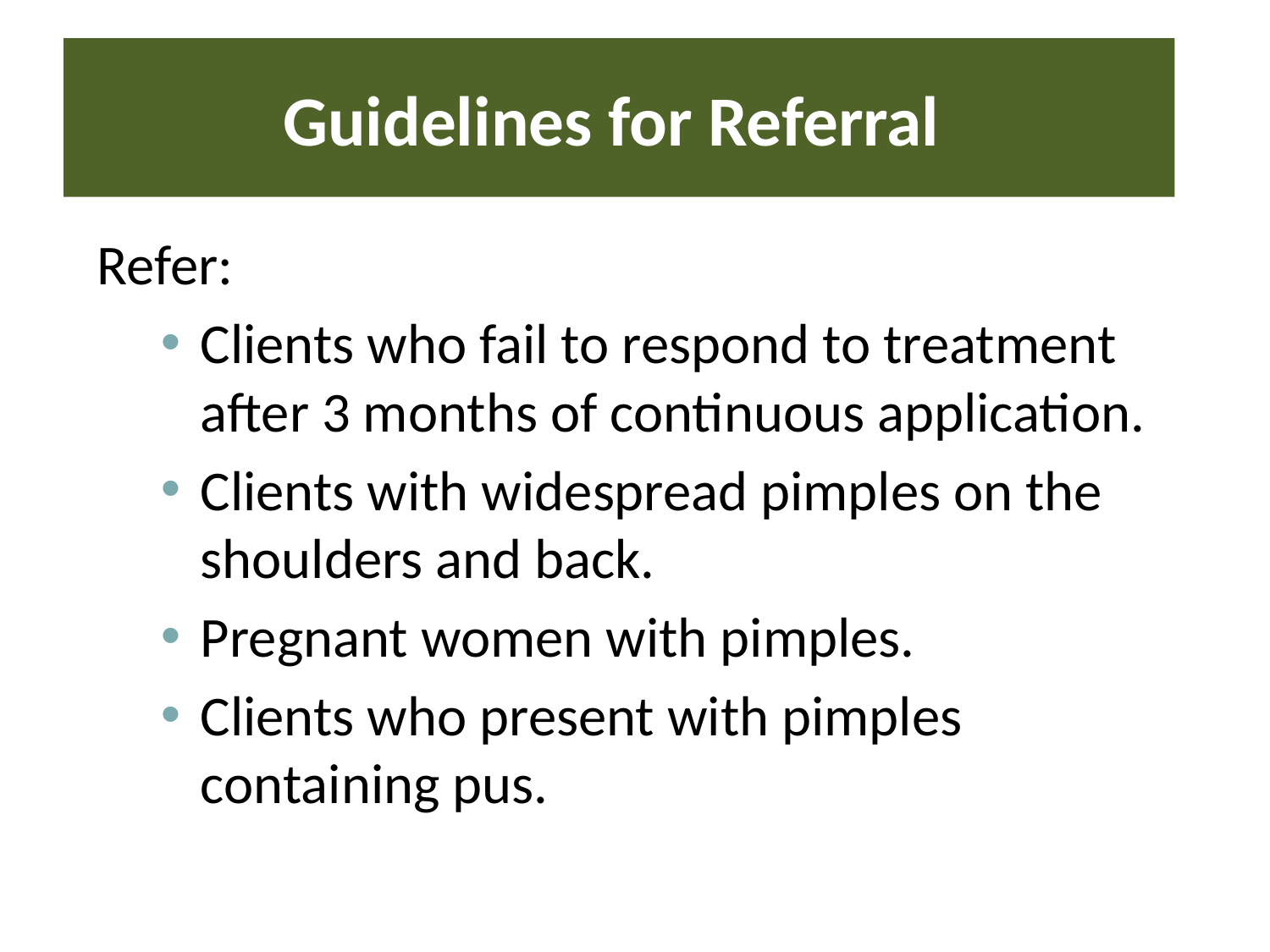

# Guidelines for Referral
Refer:
Clients who fail to respond to treatment after 3 months of continuous application.
Clients with widespread pimples on the shoulders and back.
Pregnant women with pimples.
Clients who present with pimples containing pus.